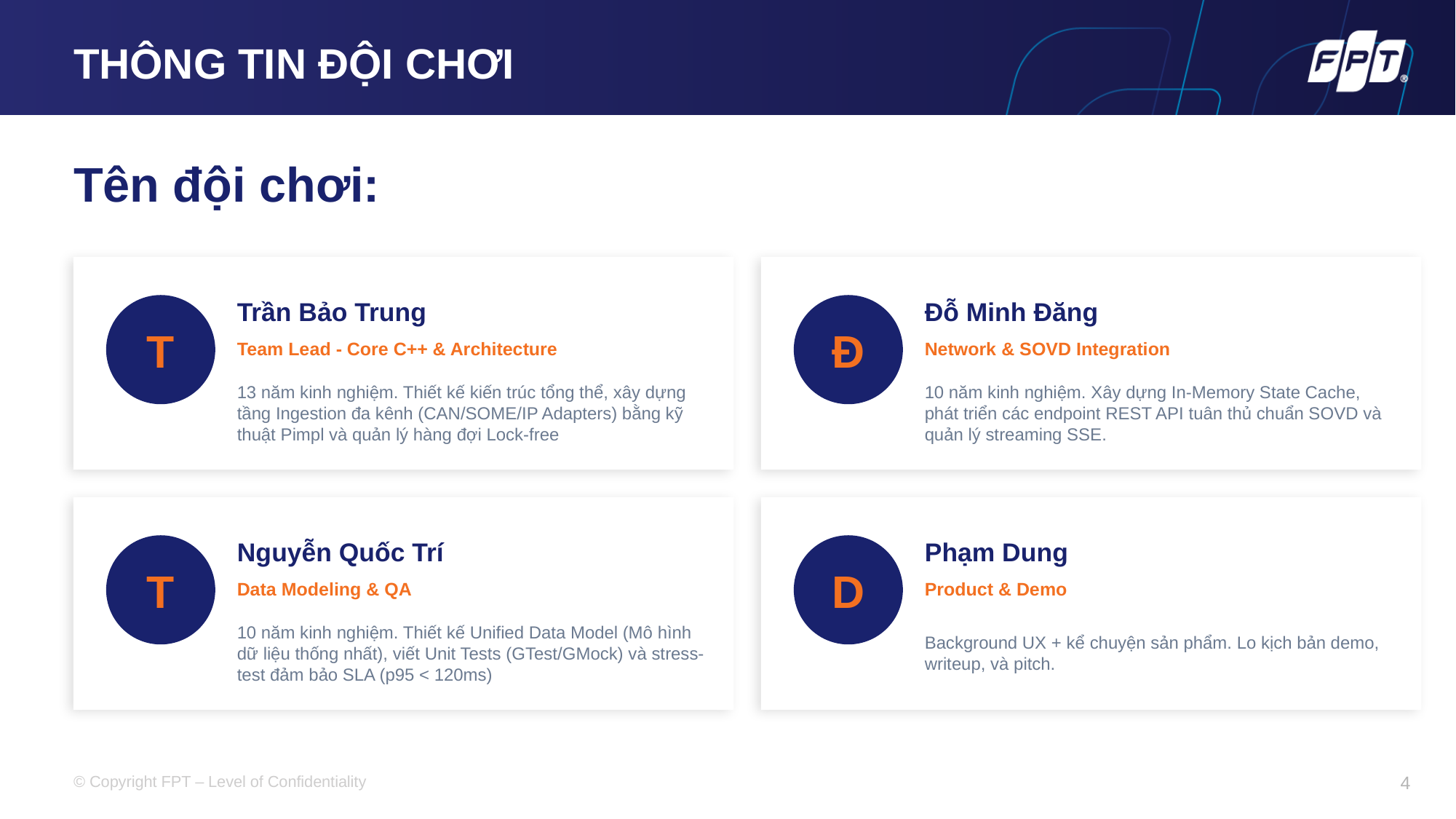

# THÔNG TIN ĐỘI CHƠI
Tên đội chơi:

Trần Bảo Trung
Đỗ Minh Đăng

T

Đ
Team Lead - Core C++ & Architecture
Network & SOVD Integration
13 năm kinh nghiệm. Thiết kế kiến trúc tổng thể, xây dựng tầng Ingestion đa kênh (CAN/SOME/IP Adapters) bằng kỹ thuật Pimpl và quản lý hàng đợi Lock-free
10 năm kinh nghiệm. Xây dựng In-Memory State Cache, phát triển các endpoint REST API tuân thủ chuẩn SOVD và quản lý streaming SSE.

Nguyễn Quốc Trí
Phạm Dung

T

D
Data Modeling & QA
Product & Demo
10 năm kinh nghiệm. Thiết kế Unified Data Model (Mô hình dữ liệu thống nhất), viết Unit Tests (GTest/GMock) và stress-test đảm bảo SLA (p95 < 120ms)
Background UX + kể chuyện sản phẩm. Lo kịch bản demo, writeup, và pitch.
4